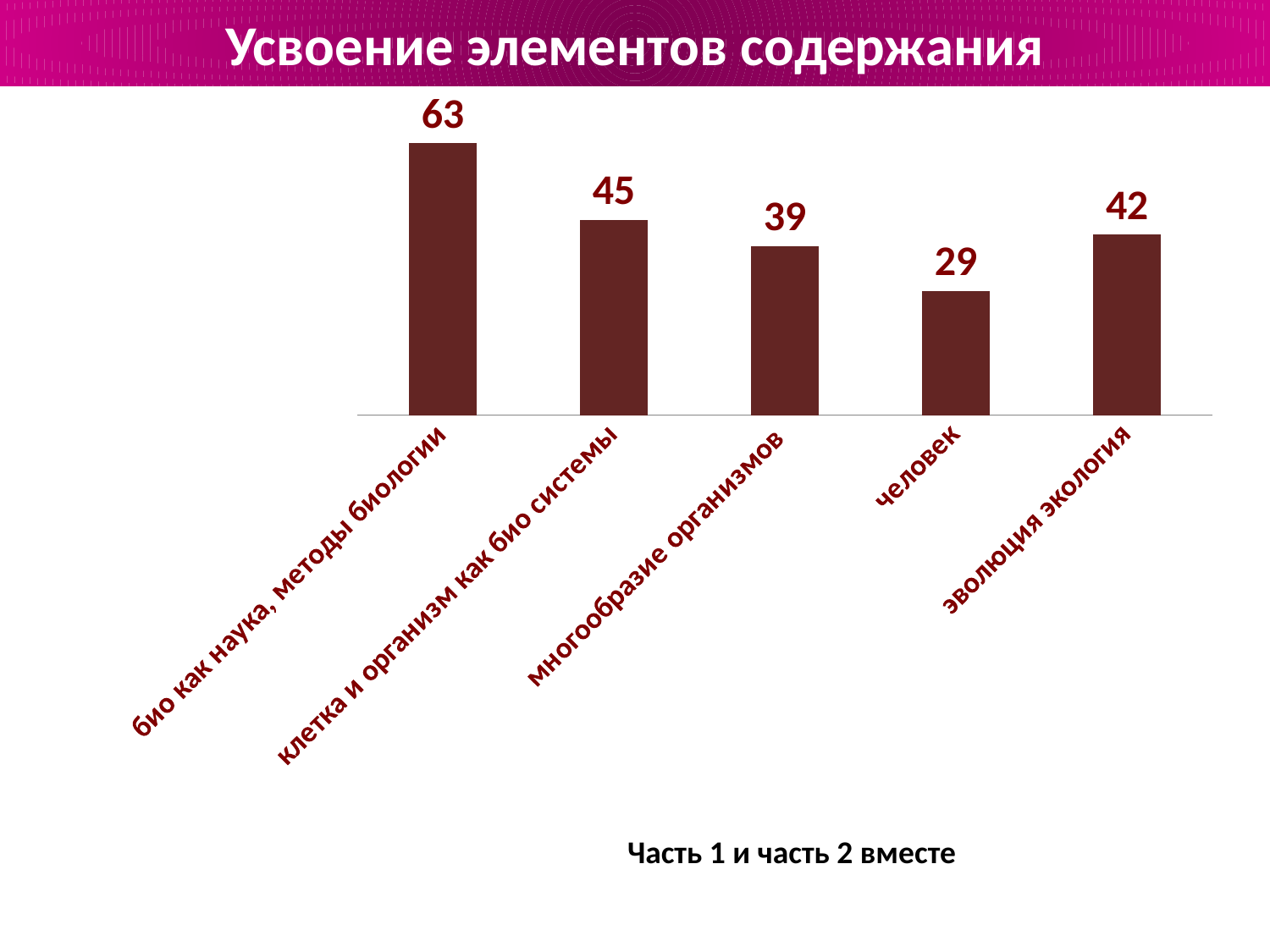

# Усвоение элементов содержания

### Chart

| Category |  |
|---|---|
| био как наука, методы биологии | 62.87166666666667 |
| клетка и организм как био системы | 45.17000000000001 |
| многообразие организмов  | 39.071875 |
| человек | 28.655 |
| эволюция экология | 41.70333333333333 |
Часть 1 и часть 2 вместе